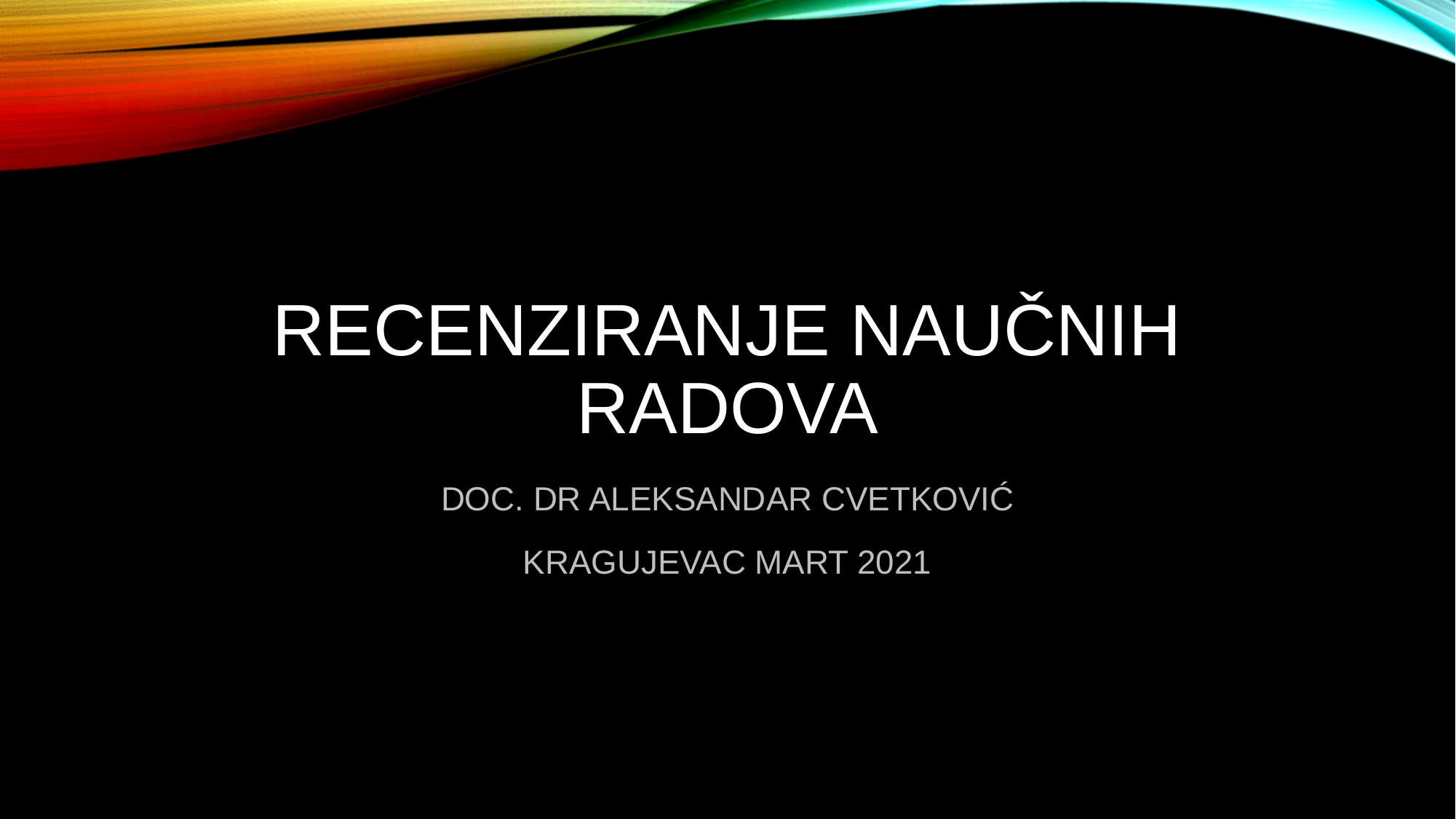

Recenziranje naučnih radova
Doc. Dr Aleksandar cvetković
Kragujevac mart 2021